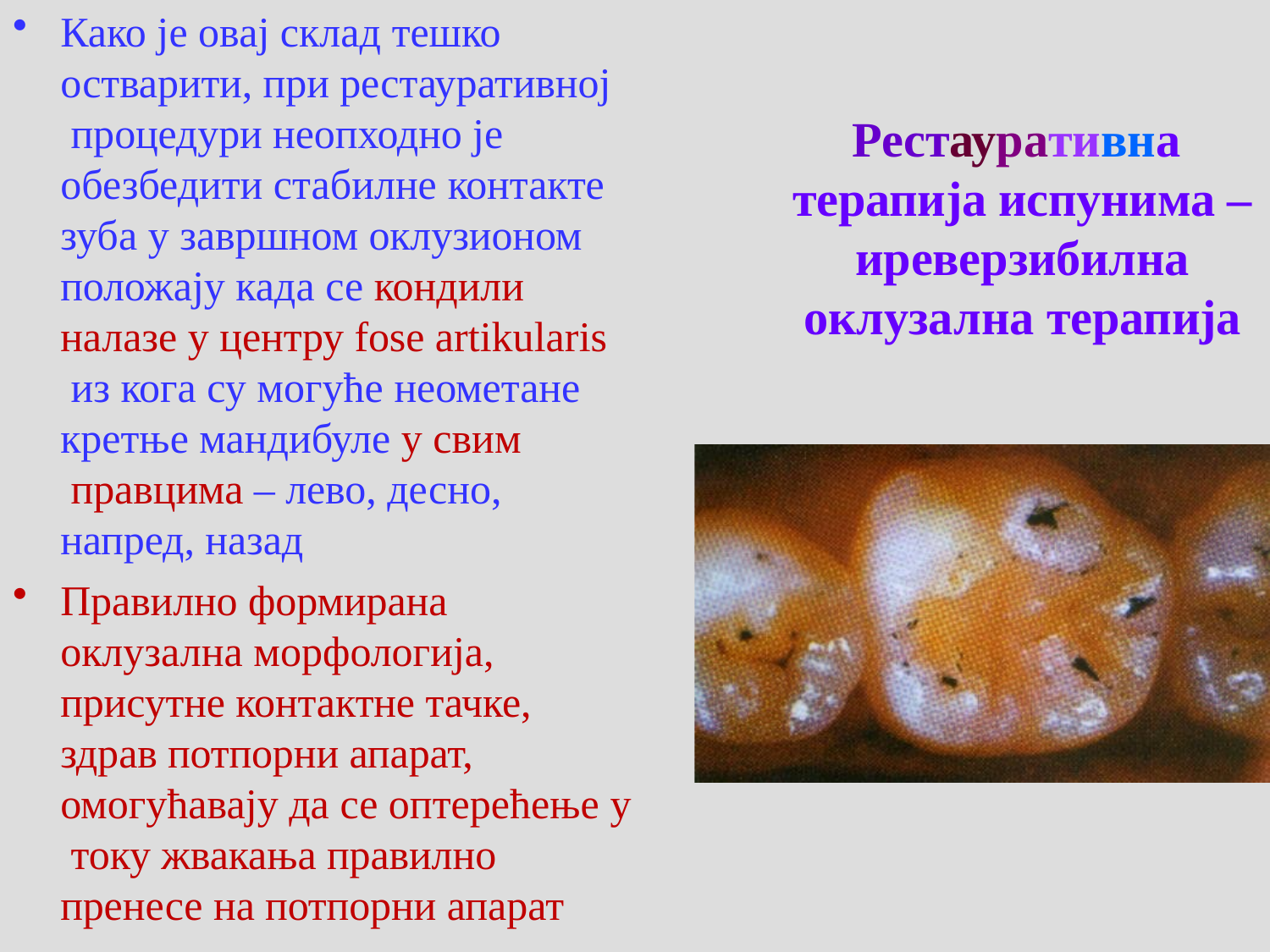

Како је овај склад тешко
остварити, при рестауративној  процедури неопходно је  обезбедити стабилне контакте  зуба у завршном оклузионом  положају када се кондили  налазе у центру fose artikularis  из кога су могуће неометане
кретње мандибуле у свим  правцима – лево, десно,  напред, назад
Правилно формирана  оклузална морфологија,  присутне контактне тачке,  здрав потпорни апарат,  омогућавају да се оптерећење у  току жвакања правилно  пренесе на потпорни апарат
Рестауративна  терапија испунима –  иреверзибилна  оклузална терапија